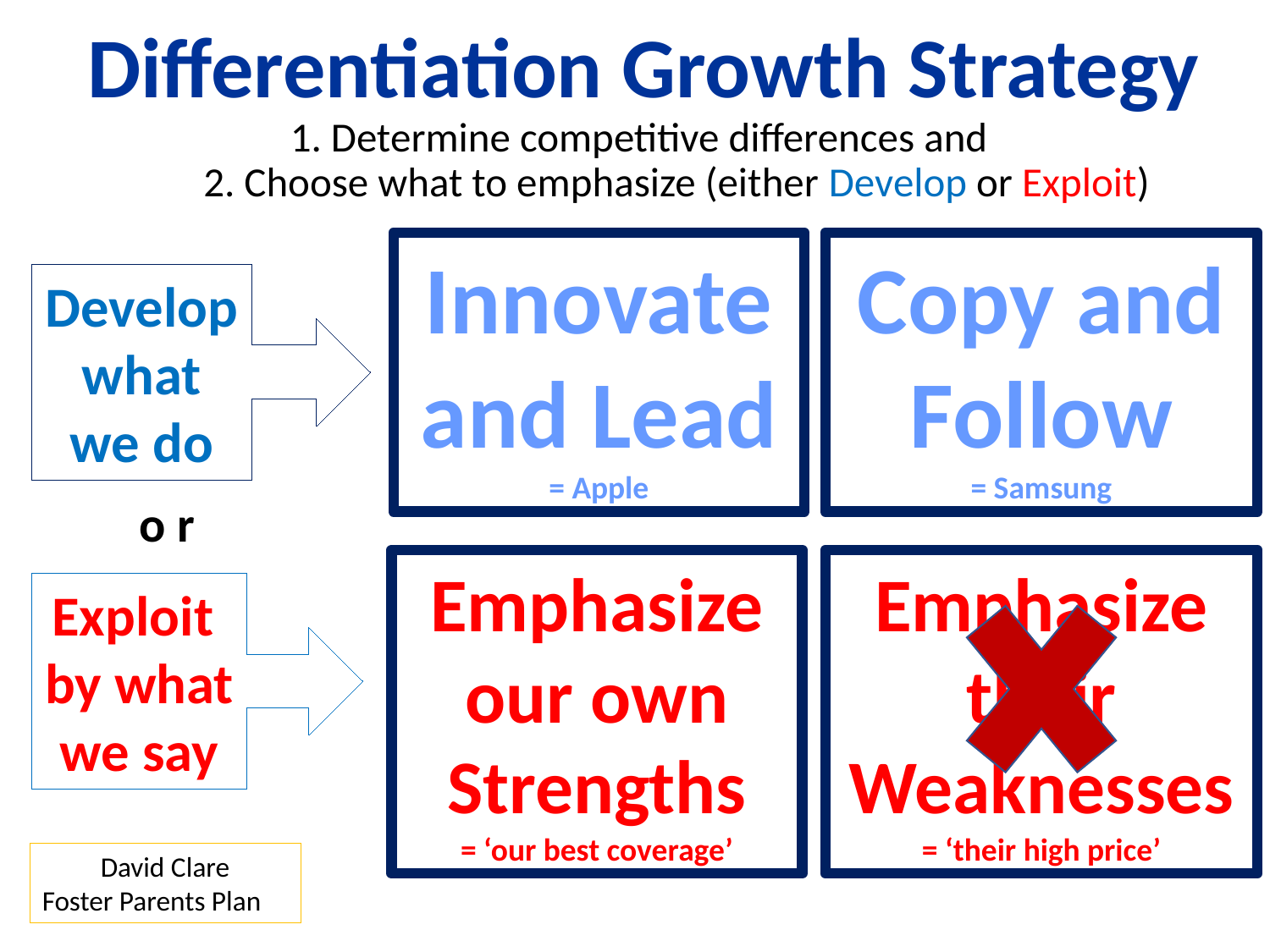

# Differentiation Growth Strategy 1. Determine competitive differences and 2. Choose what to emphasize (either Develop or Exploit)
Innovate and Lead
= Apple
Copy and Follow
= Samsung
Develop what we do
o r
Emphasize our own Strengths
= ‘our best coverage’
Emphasize their Weaknesses
= ‘their high price’

Exploit  by what we say
David Clare
Foster Parents Plan